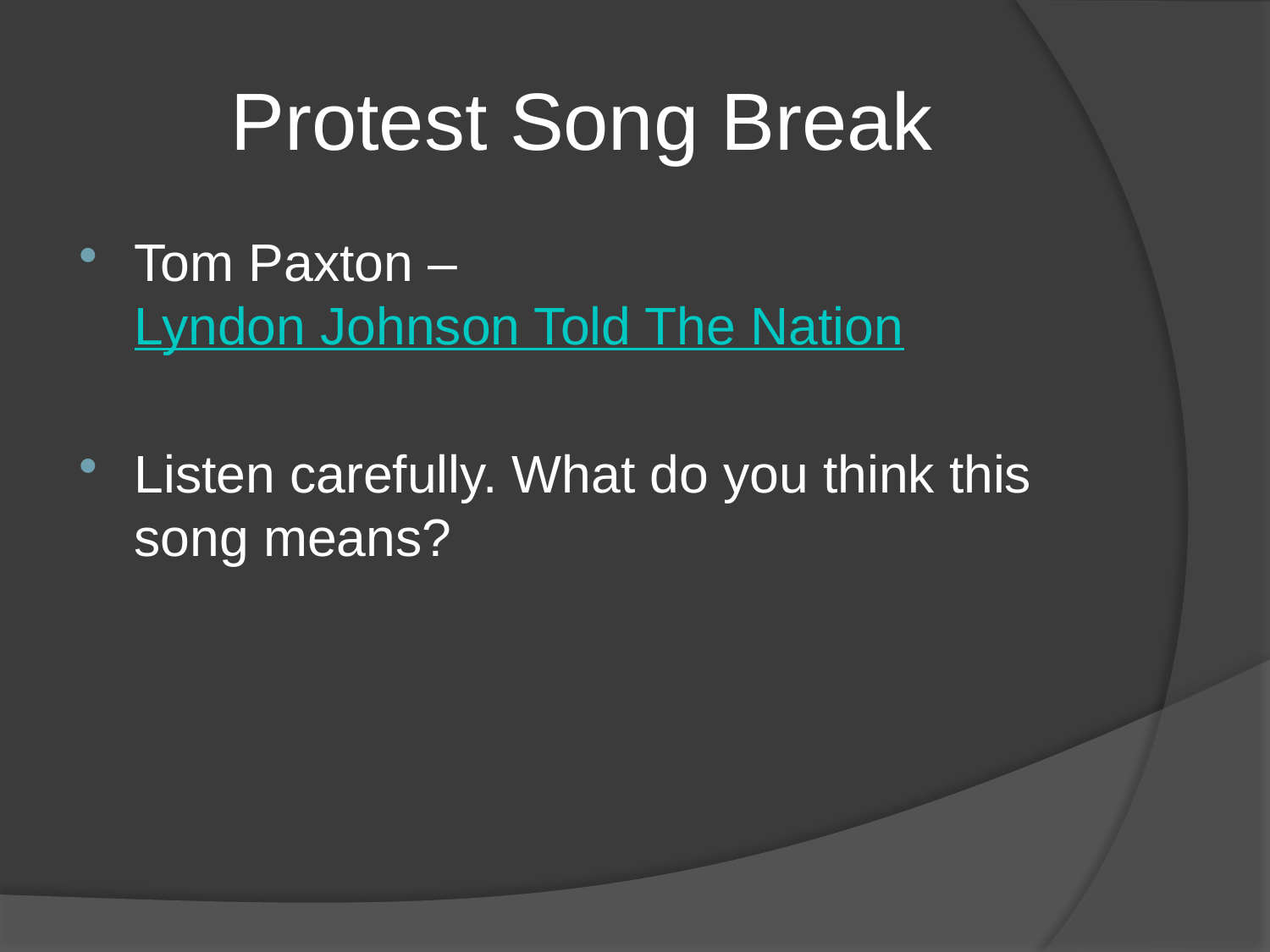

# Protest Song Break
Tom Paxton – Lyndon Johnson Told The Nation

Listen carefully. What do you think this song means?